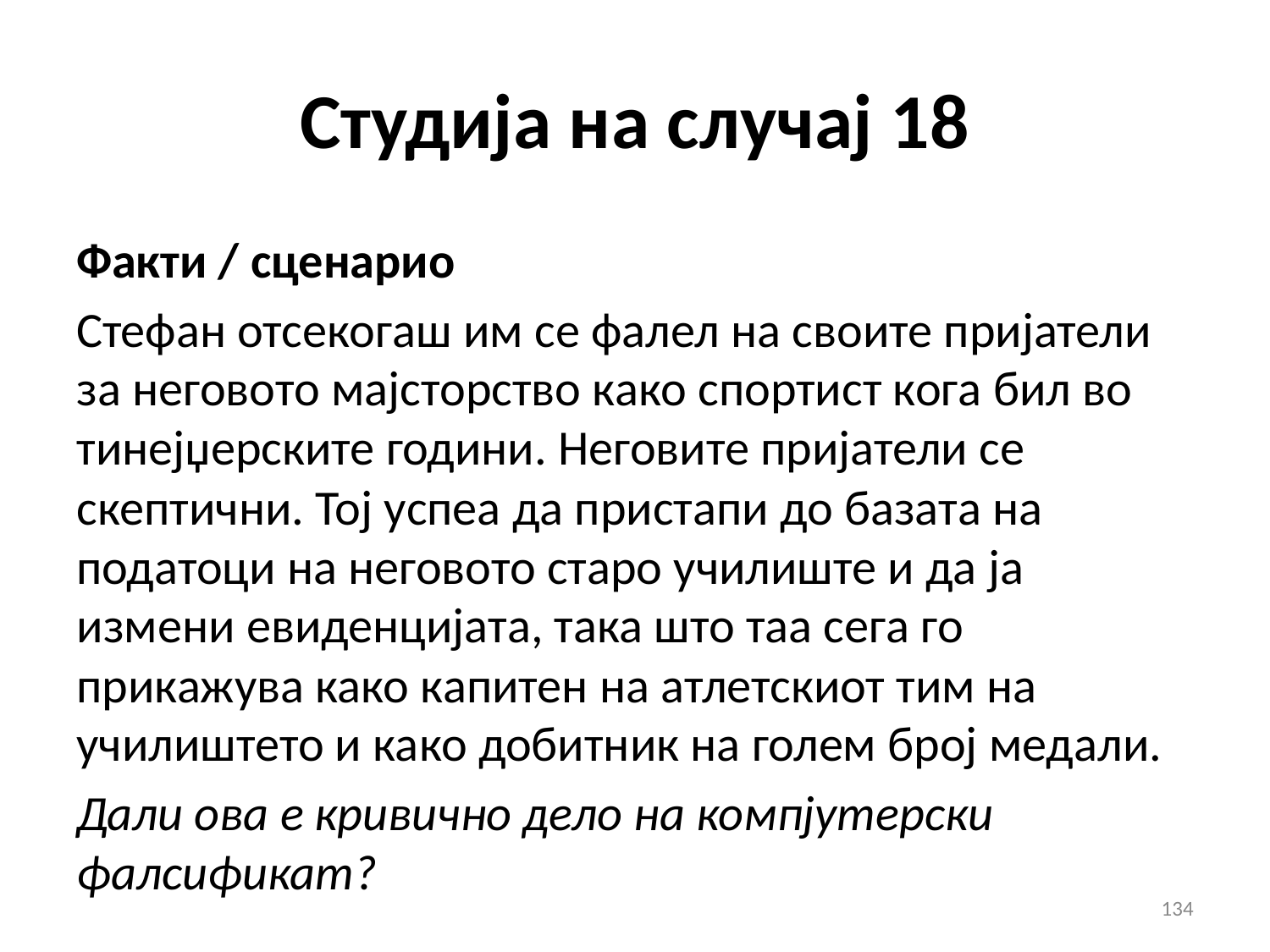

Студија на случај 18
Факти / сценарио
Стефан отсекогаш им се фалел на своите пријатели за неговото мајсторство како спортист кога бил во тинејџерските години. Неговите пријатели се скептични. Тој успеа да пристапи до базата на податоци на неговото старо училиште и да ја измени евиденцијата, така што таа сега го прикажува како капитен на атлетскиот тим на училиштето и како добитник на голем број медали.
Дали ова е кривично дело на компјутерски фалсификат?
134